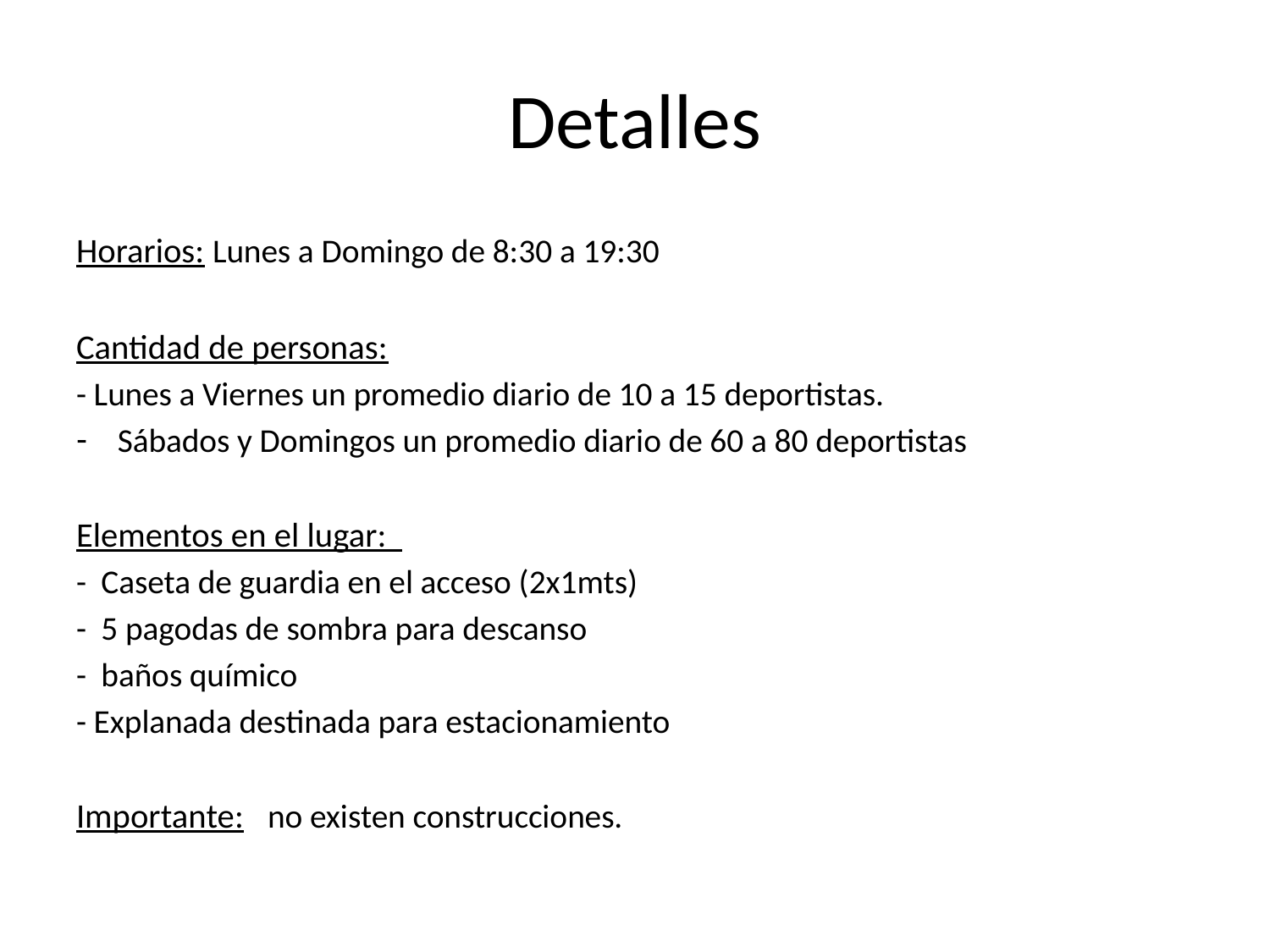

# Detalles
Horarios: Lunes a Domingo de 8:30 a 19:30

Cantidad de personas:
- Lunes a Viernes un promedio diario de 10 a 15 deportistas.
Sábados y Domingos un promedio diario de 60 a 80 deportistas

Elementos en el lugar:
-  Caseta de guardia en el acceso (2x1mts)
-  5 pagodas de sombra para descanso
-  baños químico
- Explanada destinada para estacionamiento

Importante:   no existen construcciones.